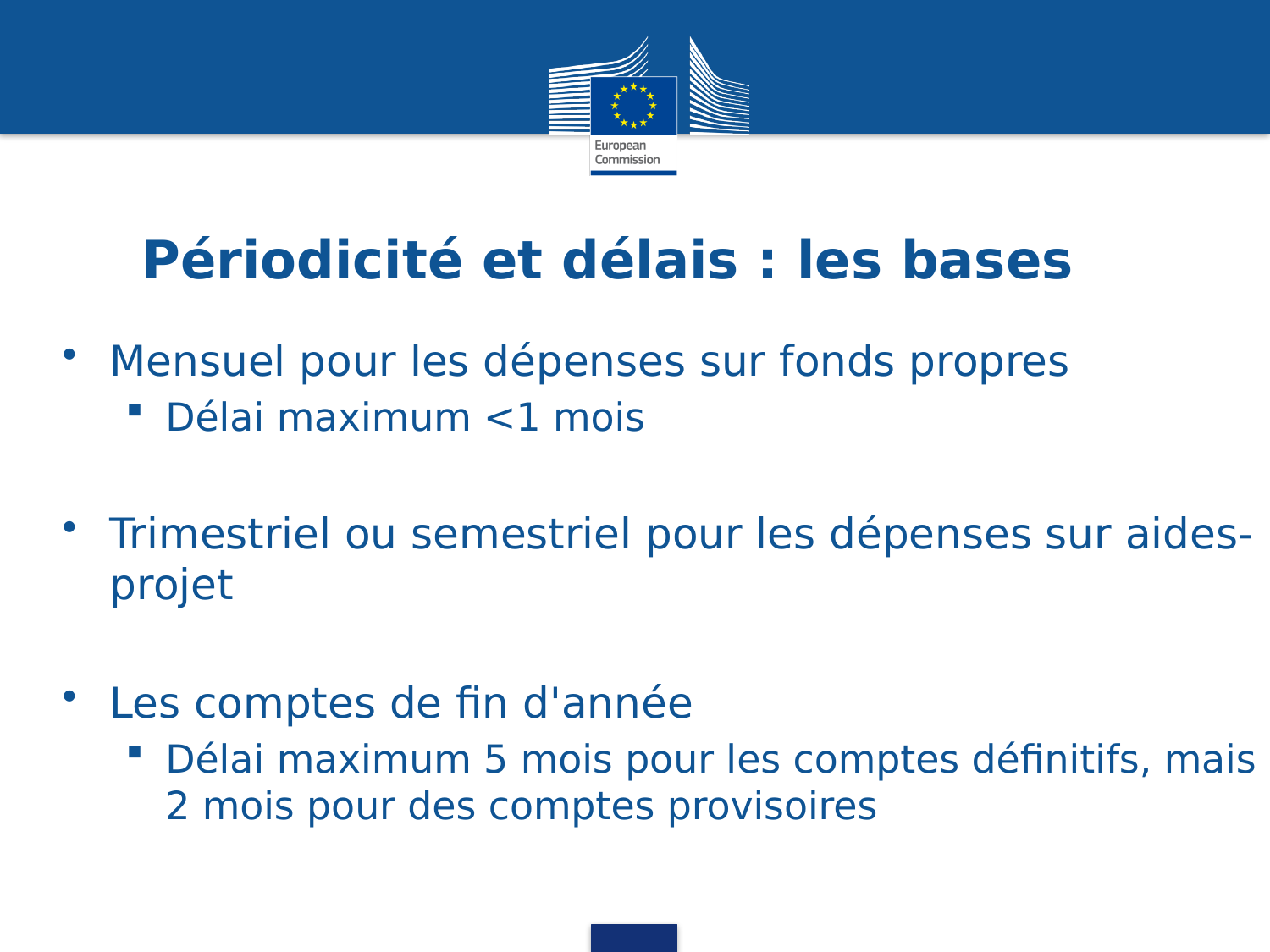

# Périodicité et délais : les bases
Mensuel pour les dépenses sur fonds propres
Délai maximum <1 mois

Trimestriel ou semestriel pour les dépenses sur aides-projet

Les comptes de fin d'année
Délai maximum 5 mois pour les comptes définitifs, mais 2 mois pour des comptes provisoires